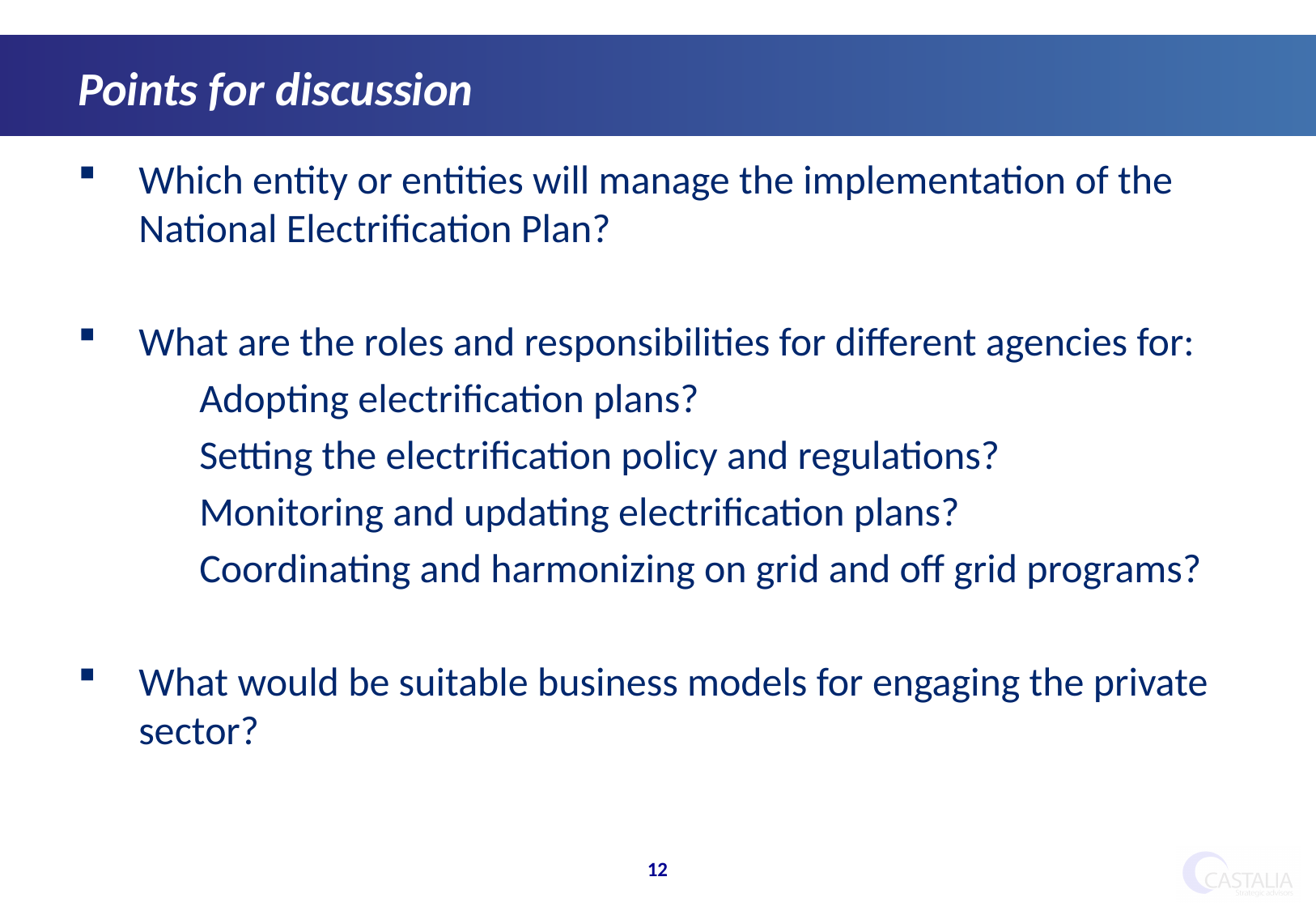

Points for discussion
Which entity or entities will manage the implementation of the National Electrification Plan?

What are the roles and responsibilities for different agencies for:
Adopting electrification plans?
Setting the electrification policy and regulations?
Monitoring and updating electrification plans?
Coordinating and harmonizing on grid and off grid programs?

What would be suitable business models for engaging the private sector?
12